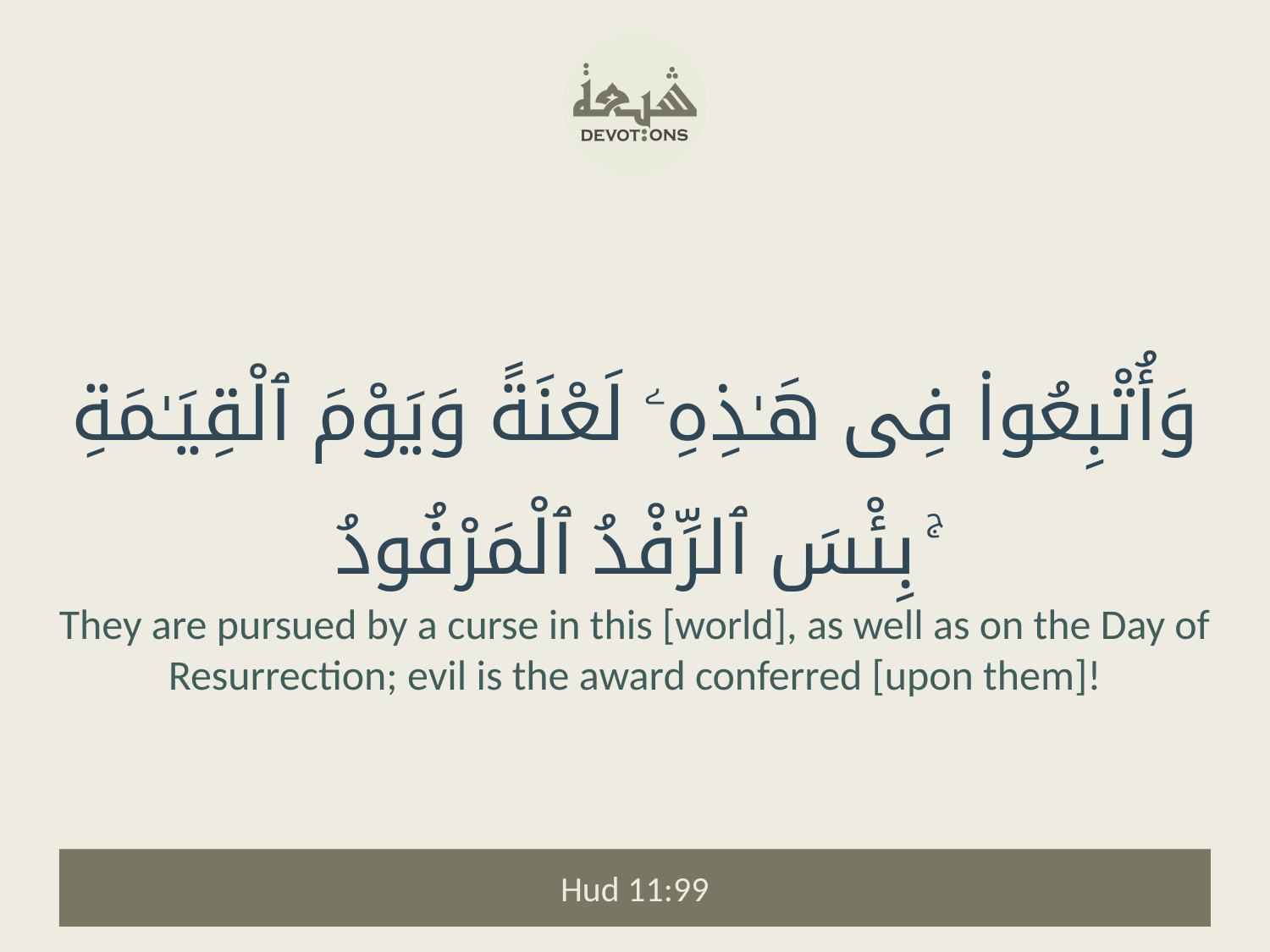

وَأُتْبِعُوا۟ فِى هَـٰذِهِۦ لَعْنَةً وَيَوْمَ ٱلْقِيَـٰمَةِ ۚ بِئْسَ ٱلرِّفْدُ ٱلْمَرْفُودُ
They are pursued by a curse in this [world], as well as on the Day of Resurrection; evil is the award conferred [upon them]!
Hud 11:99